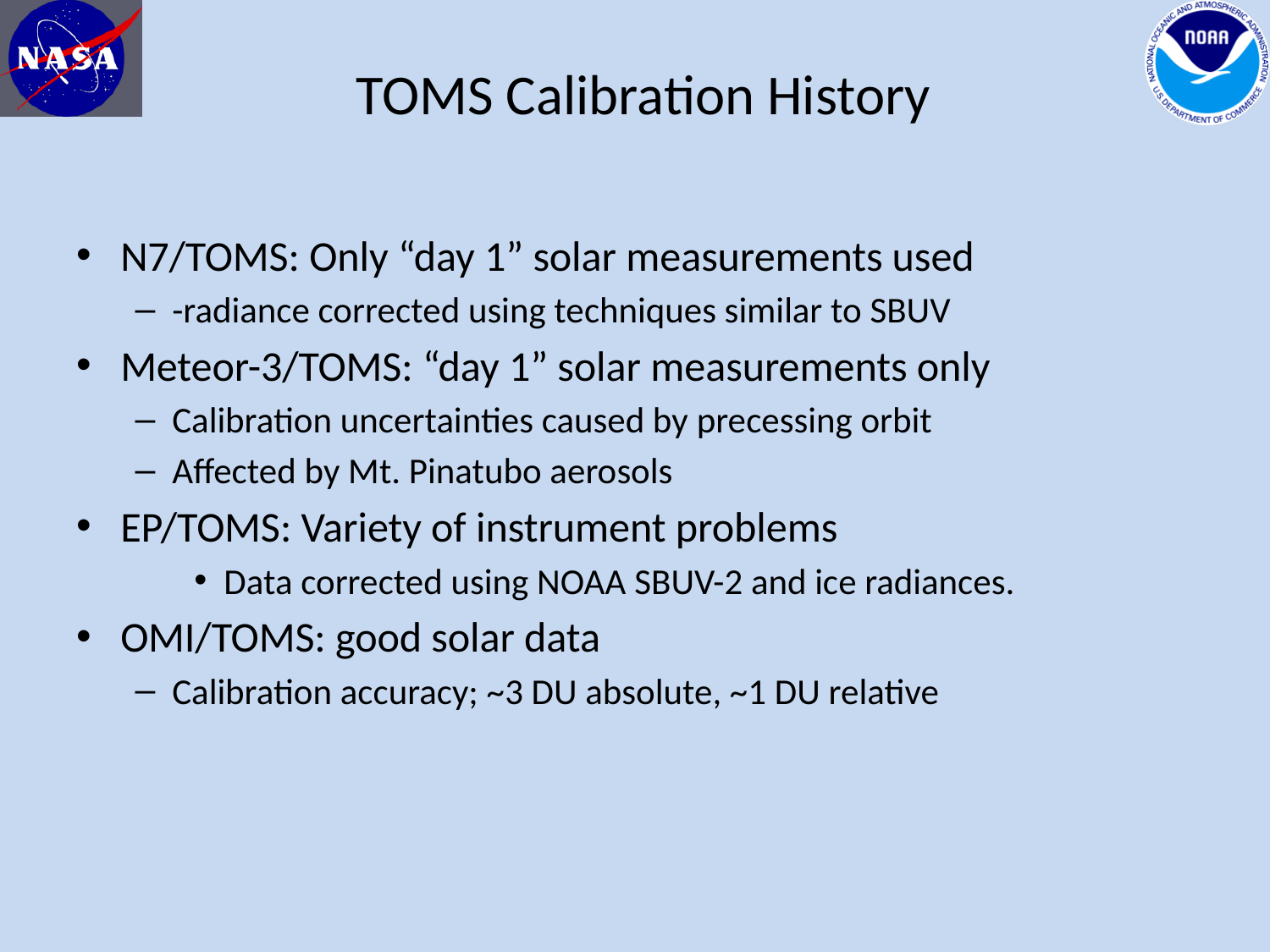

# TOMS Calibration History
N7/TOMS: Only “day 1” solar measurements used
-radiance corrected using techniques similar to SBUV
Meteor-3/TOMS: “day 1” solar measurements only
Calibration uncertainties caused by precessing orbit
Affected by Mt. Pinatubo aerosols
EP/TOMS: Variety of instrument problems
Data corrected using NOAA SBUV-2 and ice radiances.
OMI/TOMS: good solar data
Calibration accuracy; ~3 DU absolute, ~1 DU relative